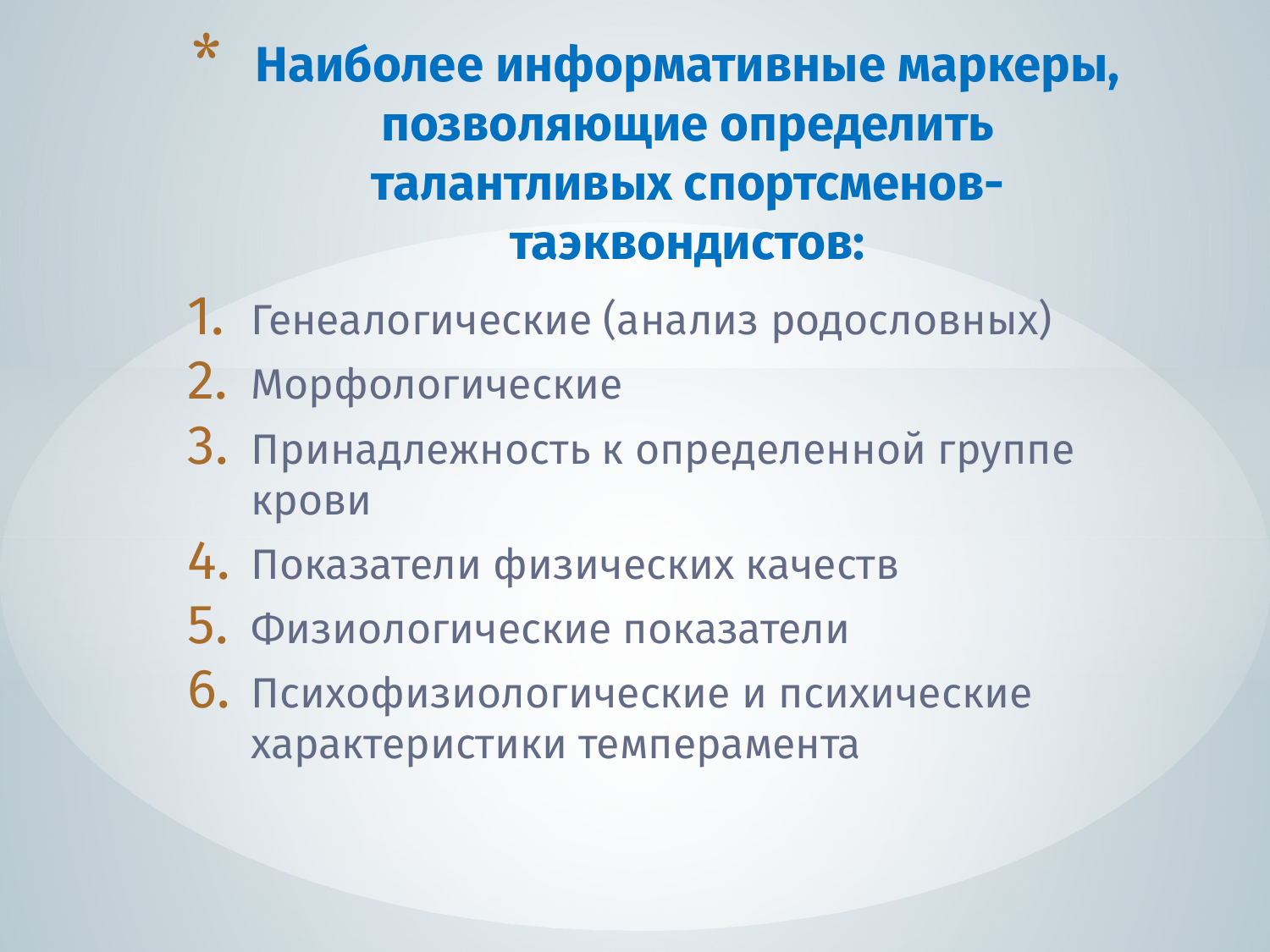

# Наиболее информативные маркеры, позволяющие определить талантливых спортсменов-таэквондистов:
Генеалогические (анализ родословных)
Морфологические
Принадлежность к определенной группе крови
Показатели физических качеств
Физиологические показатели
Психофизиологические и психические характеристики темперамента